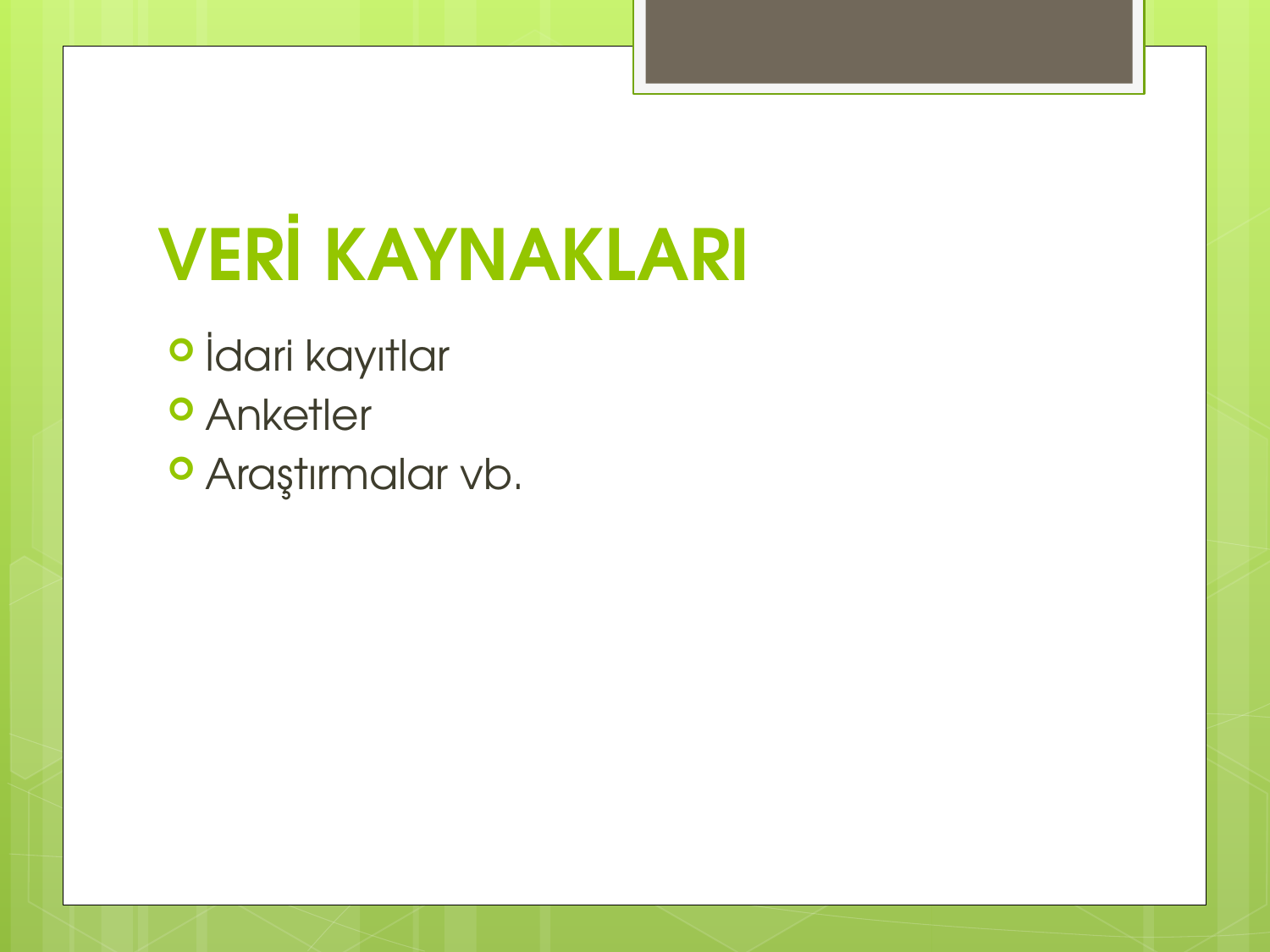

# VERİ KAYNAKLARI
İdari kayıtlar
Anketler
Araştırmalar vb.